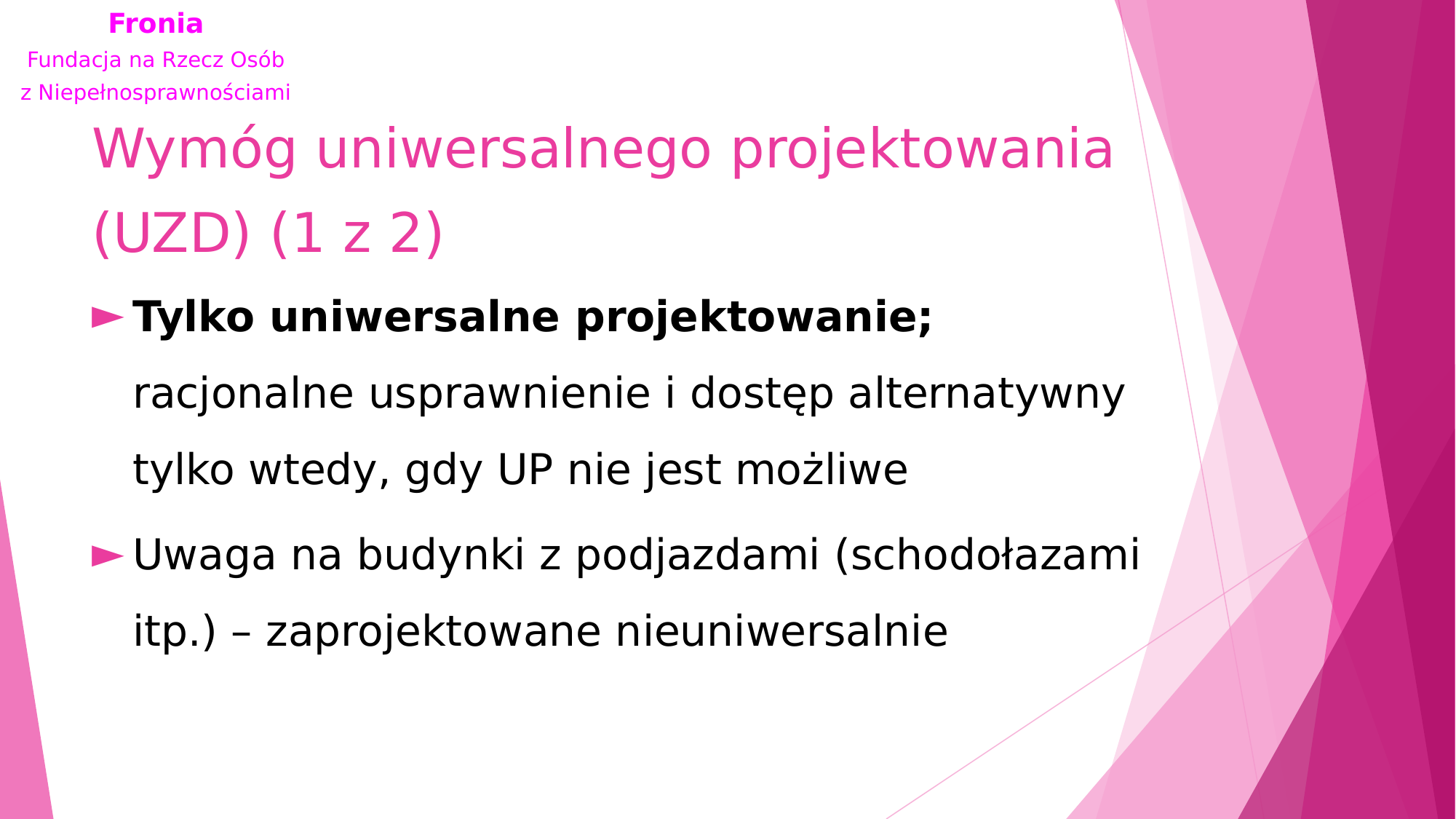

# Wymóg uniwersalnego projektowania (UZD) (1 z 2)
Tylko uniwersalne projektowanie; racjonalne usprawnienie i dostęp alternatywny tylko wtedy, gdy UP nie jest możliwe
Uwaga na budynki z podjazdami (schodołazami itp.) – zaprojektowane nieuniwersalnie